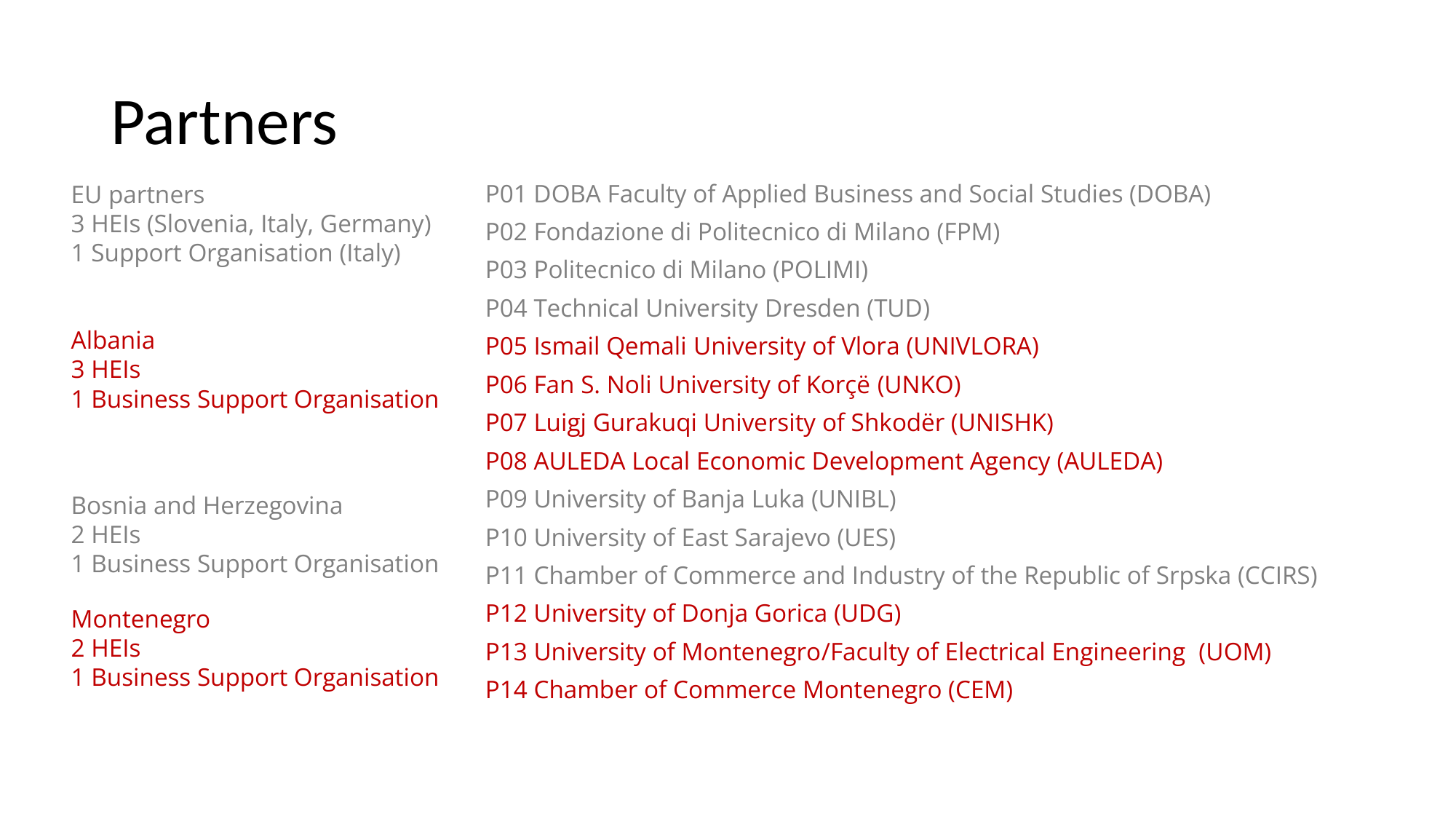

# Partners
P01 DOBA Faculty of Applied Business and Social Studies (DOBA)
P02 Fondazione di Politecnico di Milano (FPM)
P03 Politecnico di Milano (POLIMI)
P04 Technical University Dresden (TUD)
P05 Ismail Qemali University of Vlora (UNIVLORA)
P06 Fan S. Noli University of Korçë (UNKO)
P07 Luigj Gurakuqi University of Shkodër (UNISHK)
P08 AULEDA Local Economic Development Agency (AULEDA)
P09 University of Banja Luka (UNIBL)
P10 University of East Sarajevo (UES)
P11 Chamber of Commerce and Industry of the Republic of Srpska (CCIRS)
P12 University of Donja Gorica (UDG)
P13 University of Montenegro/Faculty of Electrical Engineering  (UOM)
P14 Chamber of Commerce Montenegro (CEM)

EU partners
3 HEIs (Slovenia, Italy, Germany)
1 Support Organisation (Italy)

Albania
3 HEIs
1 Business Support Organisation

Bosnia and Herzegovina
2 HEIs
1 Business Support Organisation

Montenegro
2 HEIs
1 Business Support Organisation